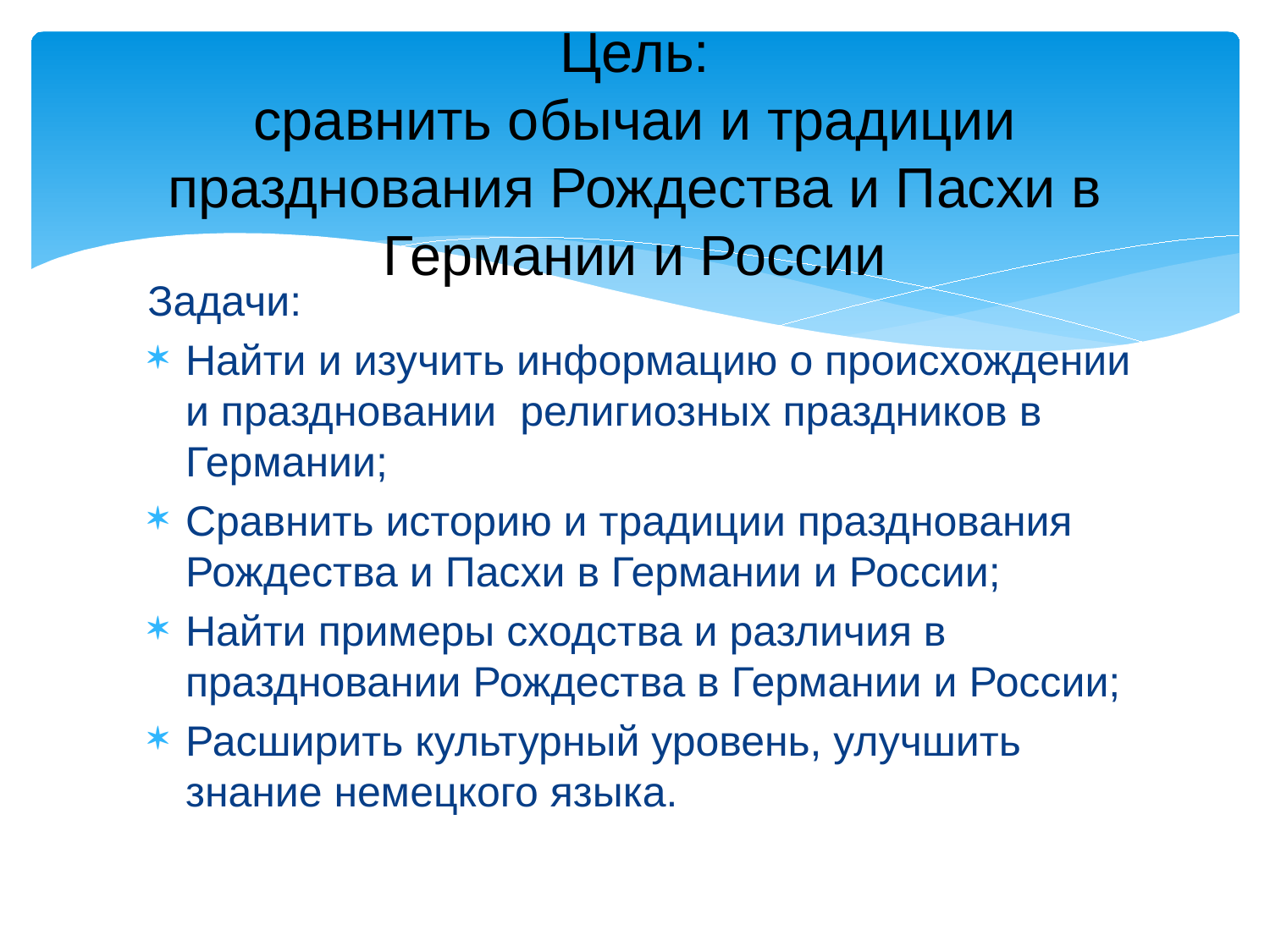

# Цель: сравнить обычаи и традиции празднования Рождества и Пасхи в Германии и России
Задачи:
Найти и изучить информацию о происхождении и праздновании  религиозных праздников в Германии;
Сравнить историю и традиции празднования Рождества и Пасхи в Германии и России;
Найти примеры сходства и различия в праздновании Рождества в Германии и России;
Расширить культурный уровень, улучшить знание немецкого языка.